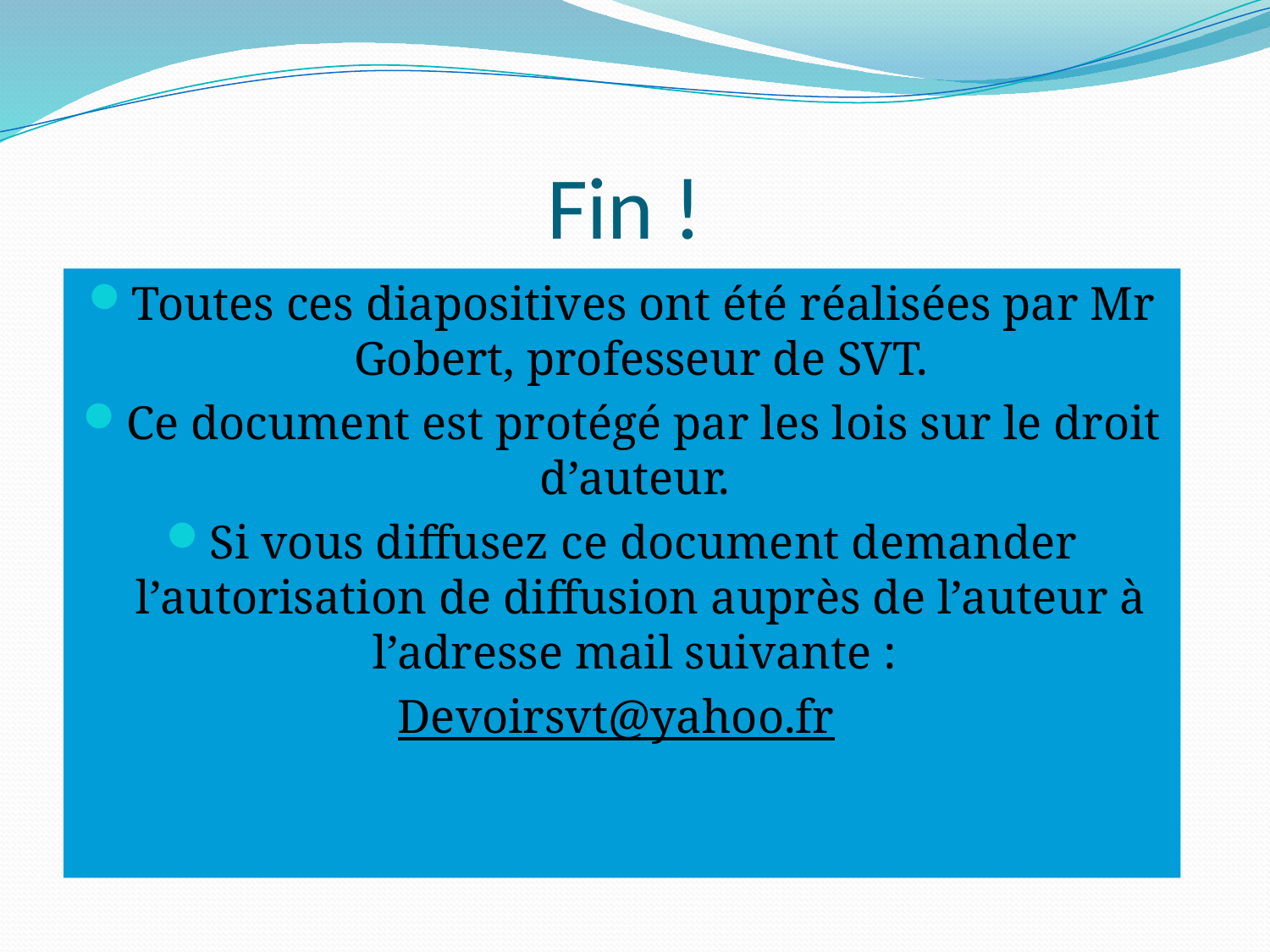

# Fin !
Toutes ces diapositives ont été réalisées par Mr Gobert, professeur de SVT.
Ce document est protégé par les lois sur le droit d’auteur.
Si vous diffusez ce document demander l’autorisation de diffusion auprès de l’auteur à l’adresse mail suivante :
Devoirsvt@yahoo.fr